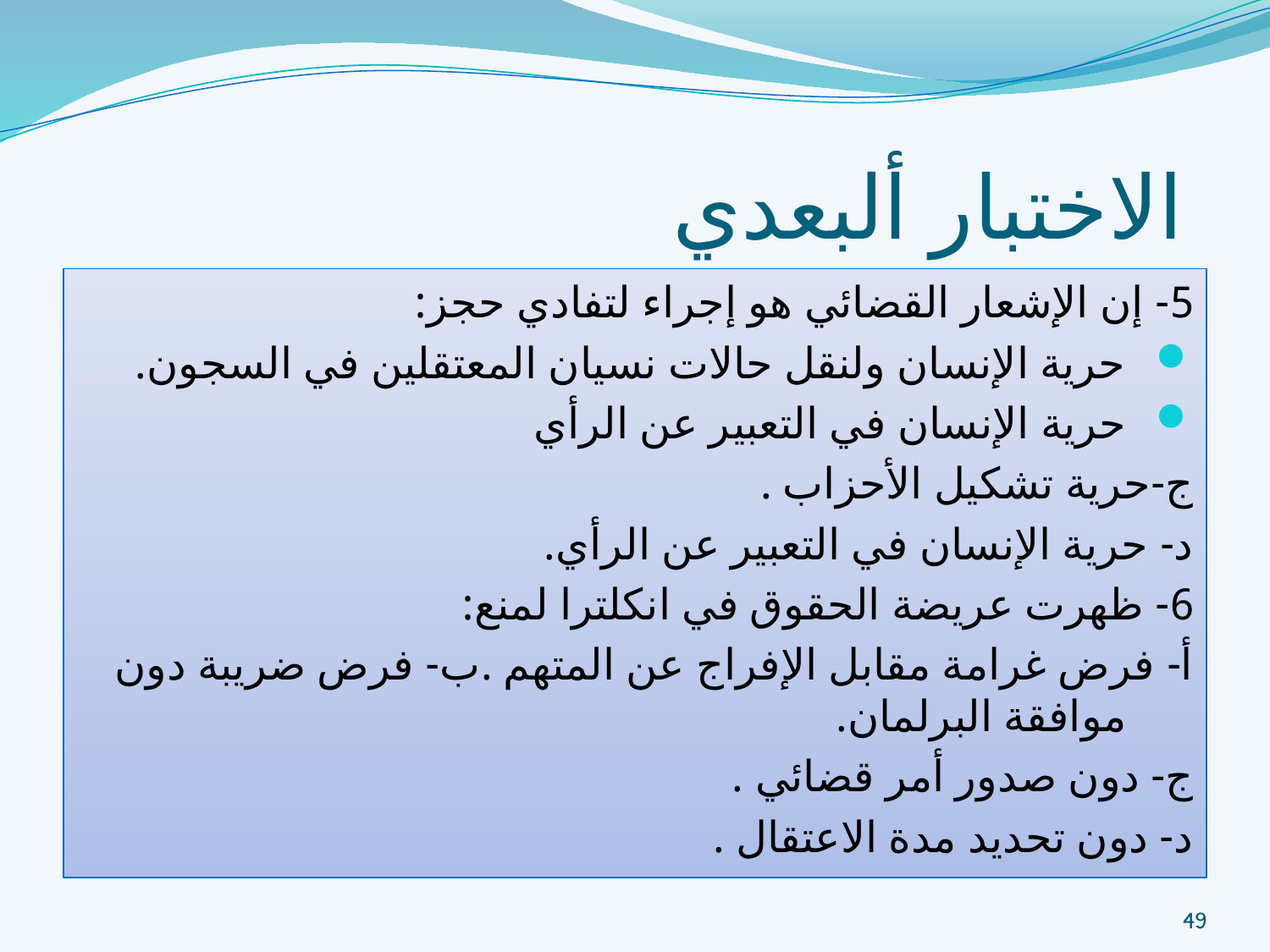

# الاختبار ألبعدي
5- إن الإشعار القضائي هو إجراء لتفادي حجز:
حرية الإنسان ولنقل حالات نسيان المعتقلين في السجون.
حرية الإنسان في التعبير عن الرأي
ج-حرية تشكيل الأحزاب .
د- حرية الإنسان في التعبير عن الرأي.
6- ظهرت عريضة الحقوق في انكلترا لمنع:
أ- فرض غرامة مقابل الإفراج عن المتهم .ب- فرض ضريبة دون موافقة البرلمان.
ج- دون صدور أمر قضائي .
د- دون تحديد مدة الاعتقال .

49